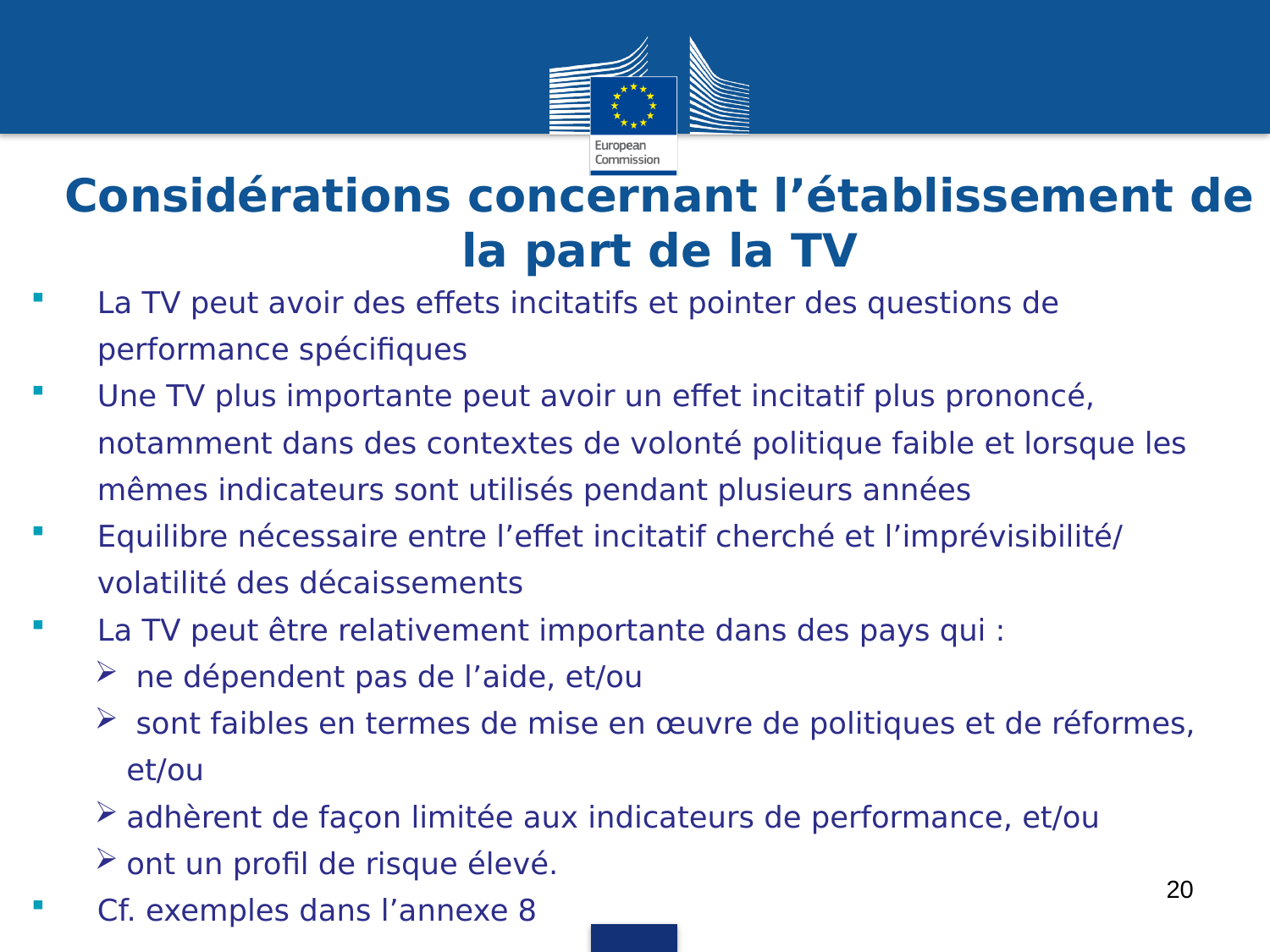

# Considérations concernant l’établissement de la part de la TV
La TV peut avoir des effets incitatifs et pointer des questions de  performance spécifiques
Une TV plus importante peut avoir un effet incitatif plus prononcé, notamment dans des contextes de volonté politique faible et lorsque les mêmes indicateurs sont utilisés pendant plusieurs années
Equilibre nécessaire entre l’effet incitatif cherché et l’imprévisibilité/ volatilité des décaissements
La TV peut être relativement importante dans des pays qui :
 ne dépendent pas de l’aide, et/ou
 sont faibles en termes de mise en œuvre de politiques et de réformes, et/ou
adhèrent de façon limitée aux indicateurs de performance, et/ou
ont un profil de risque élevé.
Cf. exemples dans l’annexe 8

20